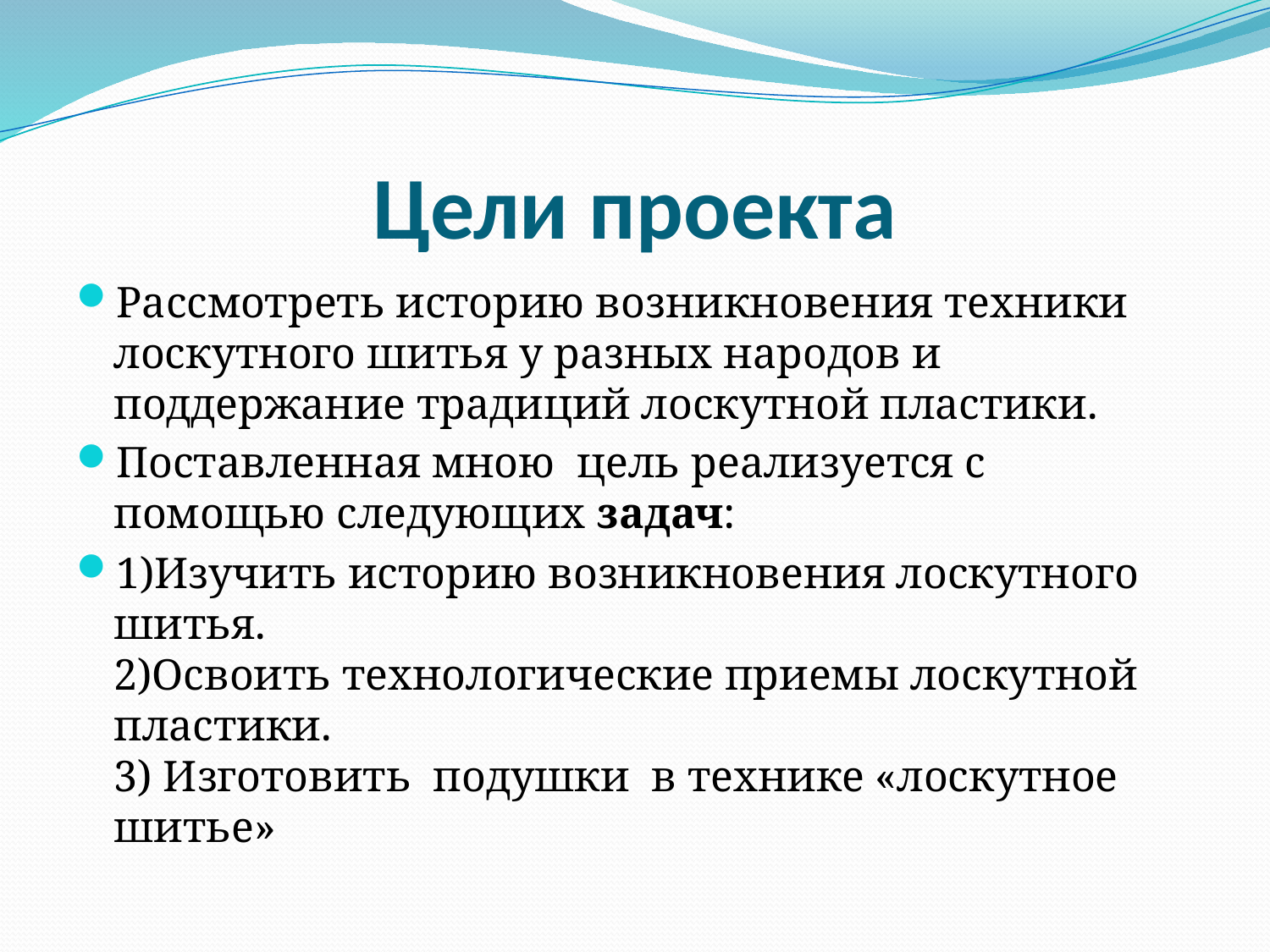

# Цели проекта
Рассмотреть историю возникновения техники лоскутного шитья у разных народов и поддержание традиций лоскутной пластики.
Поставленная мною  цель реализуется с помощью следующих задач:
1)Изучить историю возникновения лоскутного шитья.
2)Освоить технологические приемы лоскутной пластики.
3) Изготовить  подушки  в технике «лоскутное шитье»